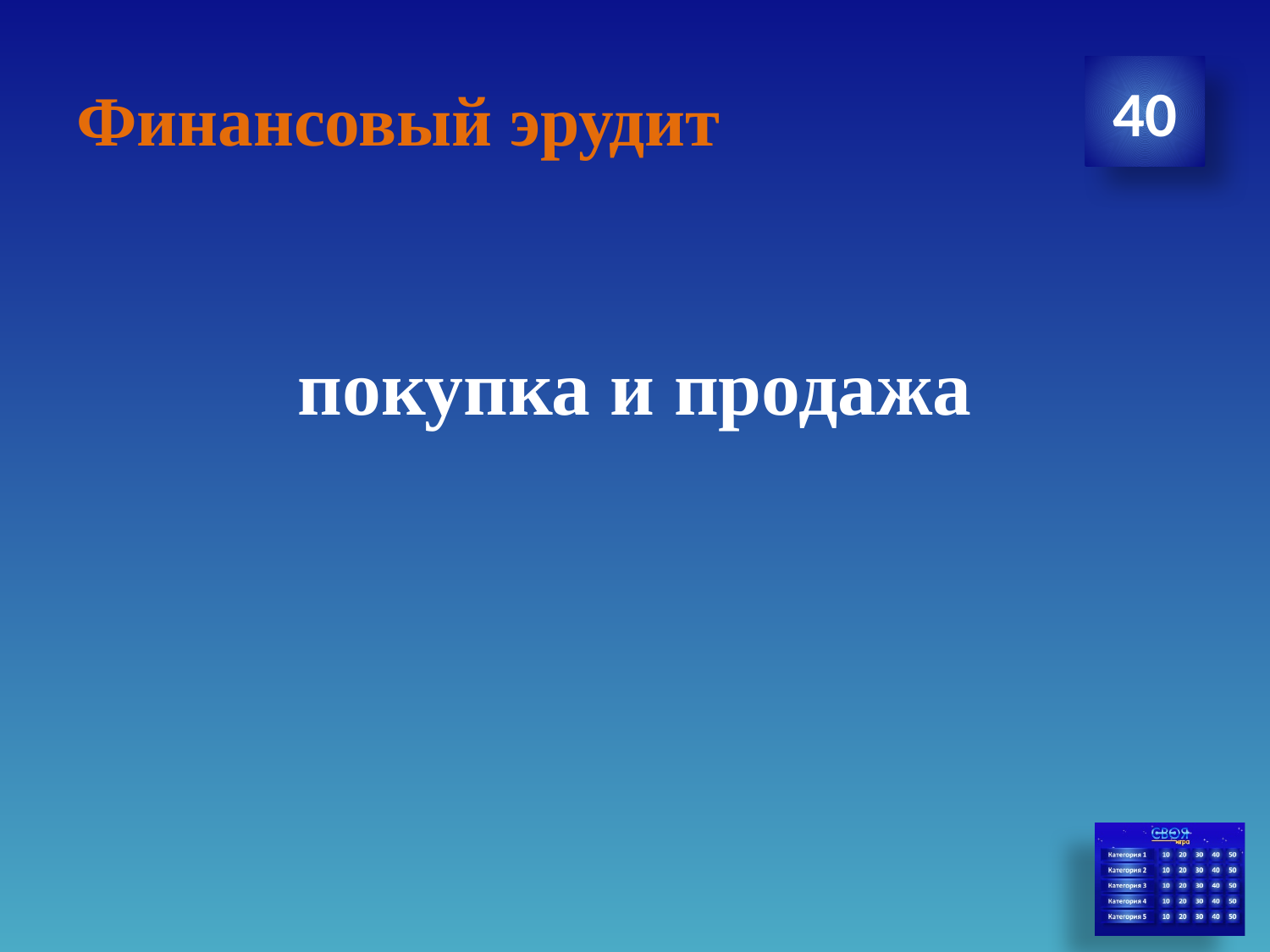

# Финансовый эрудит
40

покупка и продажа